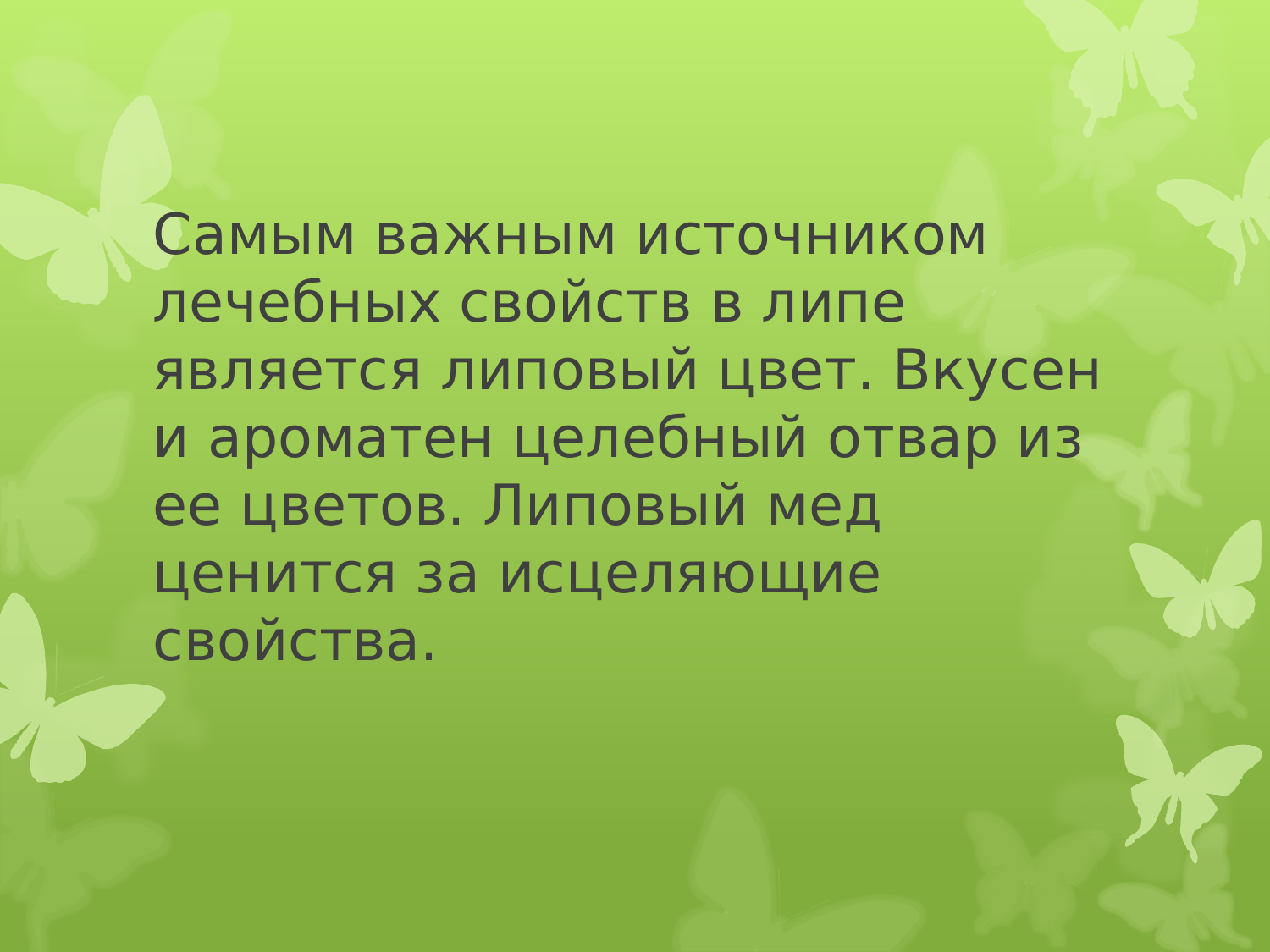

# Самым важным источником лечебных свойств в липе является липовый цвет. Вкусен и ароматен целебный отвар из ее цветов. Липовый мед ценится за исцеляющие свойства.